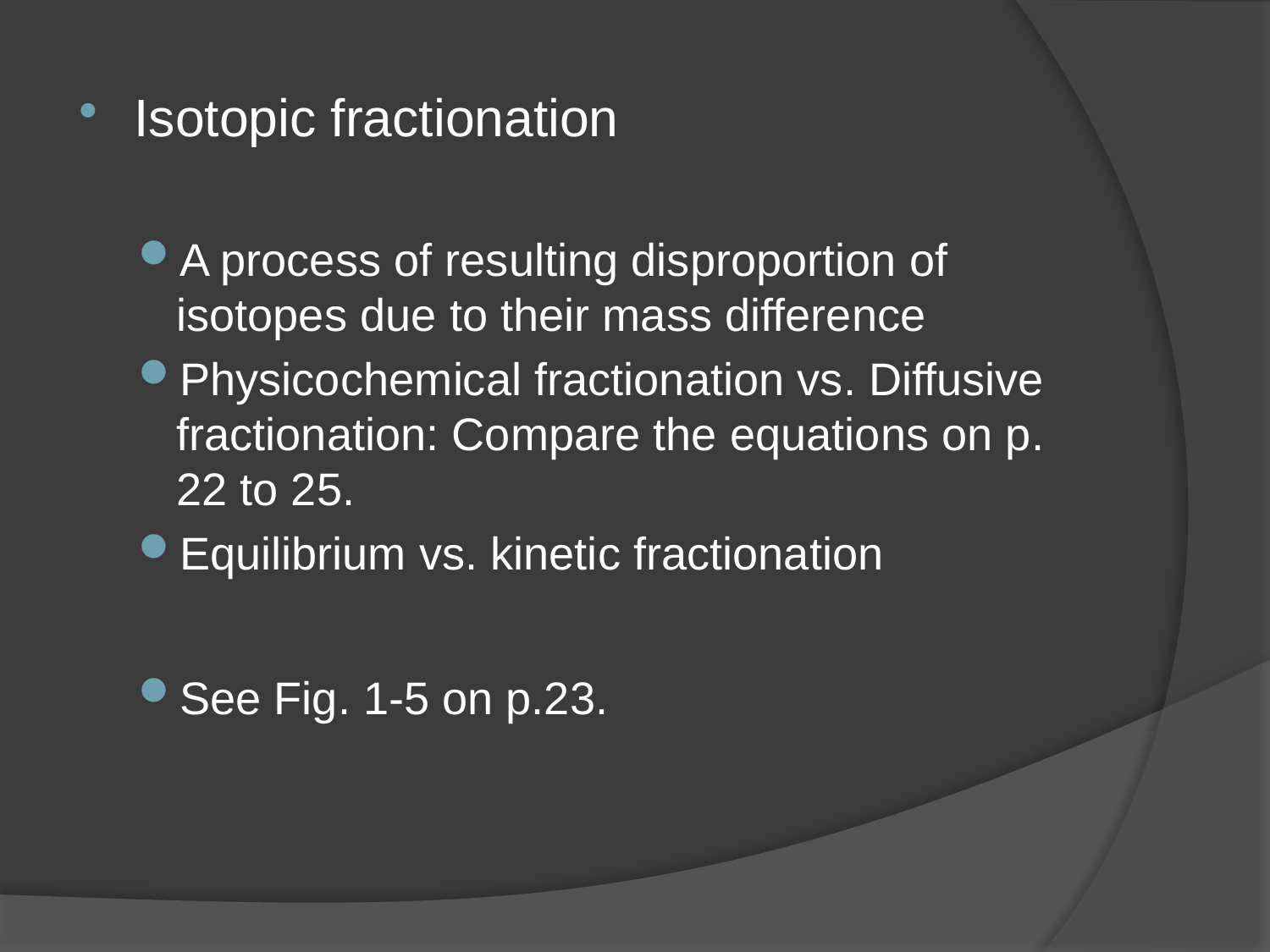

Isotopic fractionation

A process of resulting disproportion of isotopes due to their mass difference
Physicochemical fractionation vs. Diffusive fractionation: Compare the equations on p. 22 to 25.
Equilibrium vs. kinetic fractionation

See Fig. 1-5 on p.23.